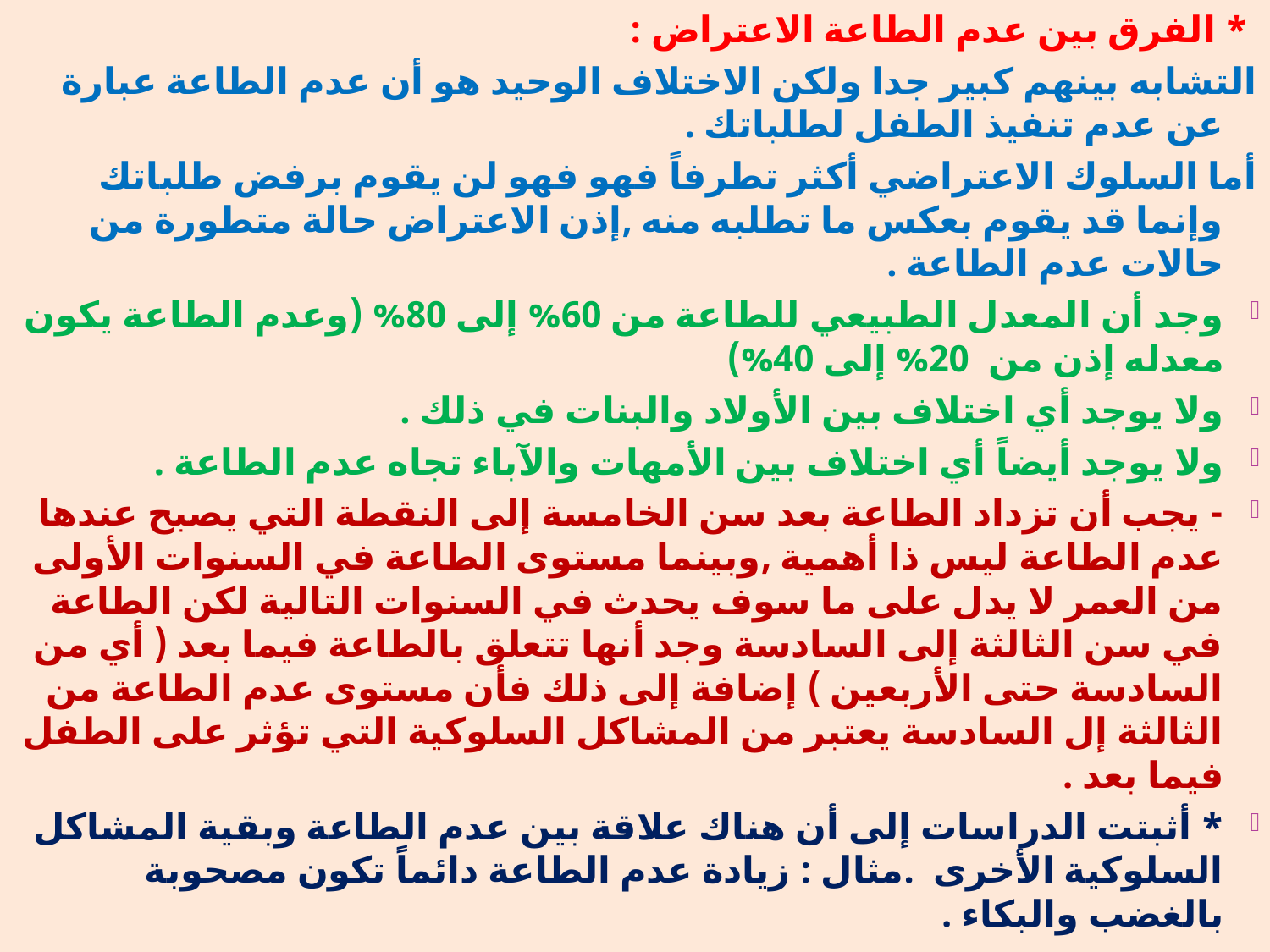

* الفرق بين عدم الطاعة الاعتراض :
التشابه بينهم كبير جدا ولكن الاختلاف الوحيد هو أن عدم الطاعة عبارة عن عدم تنفيذ الطفل لطلباتك .
أما السلوك الاعتراضي أكثر تطرفاً فهو فهو لن يقوم برفض طلباتك وإنما قد يقوم بعكس ما تطلبه منه ,إذن الاعتراض حالة متطورة من حالات عدم الطاعة .
وجد أن المعدل الطبيعي للطاعة من 60% إلى 80% (وعدم الطاعة يكون معدله إذن من  20% إلى 40%)
ولا يوجد أي اختلاف بين الأولاد والبنات في ذلك .
ولا يوجد أيضاً أي اختلاف بين الأمهات والآباء تجاه عدم الطاعة .
- يجب أن تزداد الطاعة بعد سن الخامسة إلى النقطة التي يصبح عندها عدم الطاعة ليس ذا أهمية ,وبينما مستوى الطاعة في السنوات الأولى من العمر لا يدل على ما سوف يحدث في السنوات التالية لكن الطاعة في سن الثالثة إلى السادسة وجد أنها تتعلق بالطاعة فيما بعد ( أي من السادسة حتى الأربعين ) إضافة إلى ذلك فأن مستوى عدم الطاعة من الثالثة إل السادسة يعتبر من المشاكل السلوكية التي تؤثر على الطفل فيما بعد .
* أثبتت الدراسات إلى أن هناك علاقة بين عدم الطاعة وبقية المشاكل  السلوكية الأخرى  .مثال : زيادة عدم الطاعة دائماً تكون مصحوبة بالغضب والبكاء .